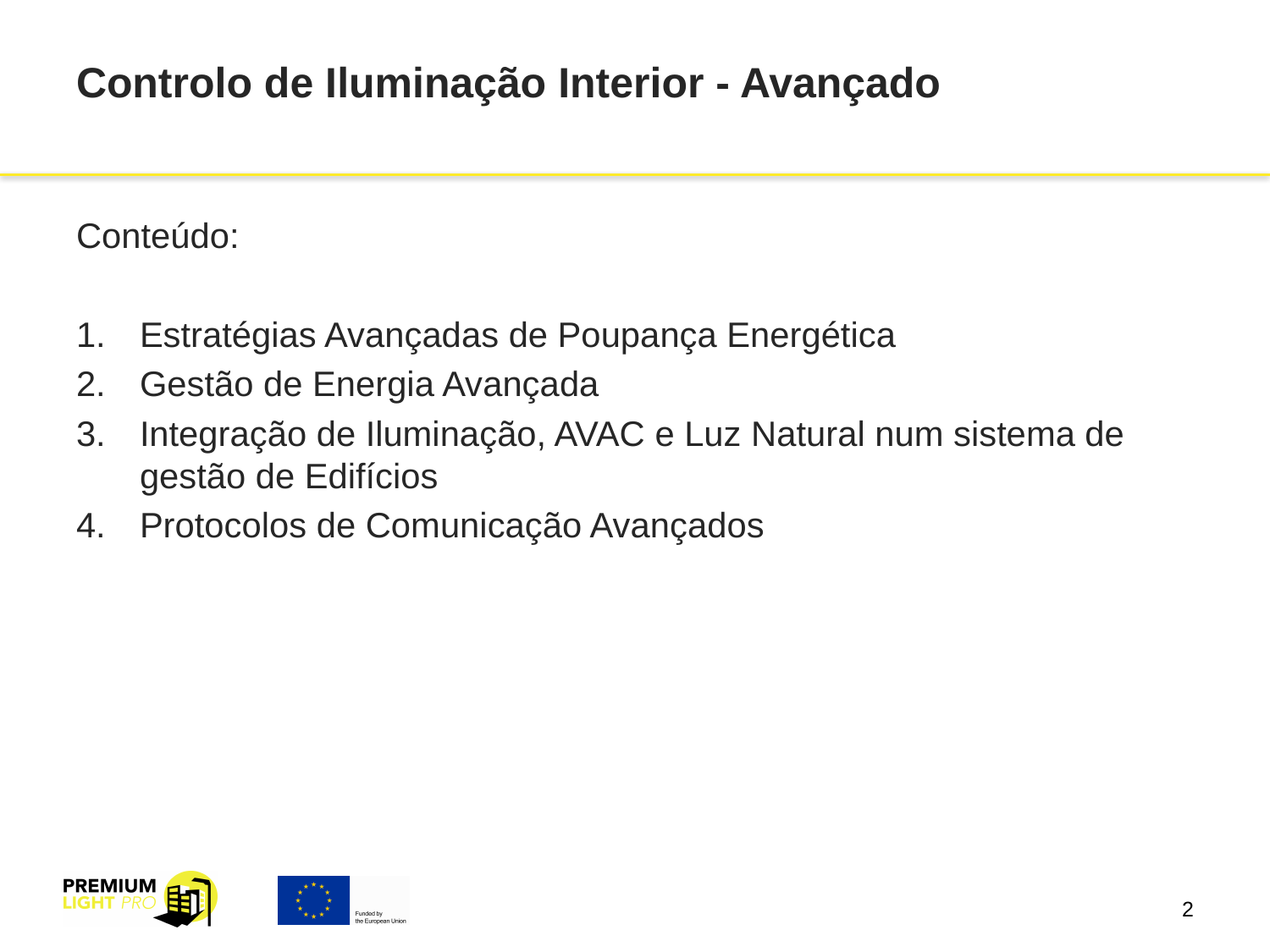

# Controlo de Iluminação Interior - Avançado
Conteúdo:

Estratégias Avançadas de Poupança Energética
Gestão de Energia Avançada
Integração de Iluminação, AVAC e Luz Natural num sistema de gestão de Edifícios
Protocolos de Comunicação Avançados